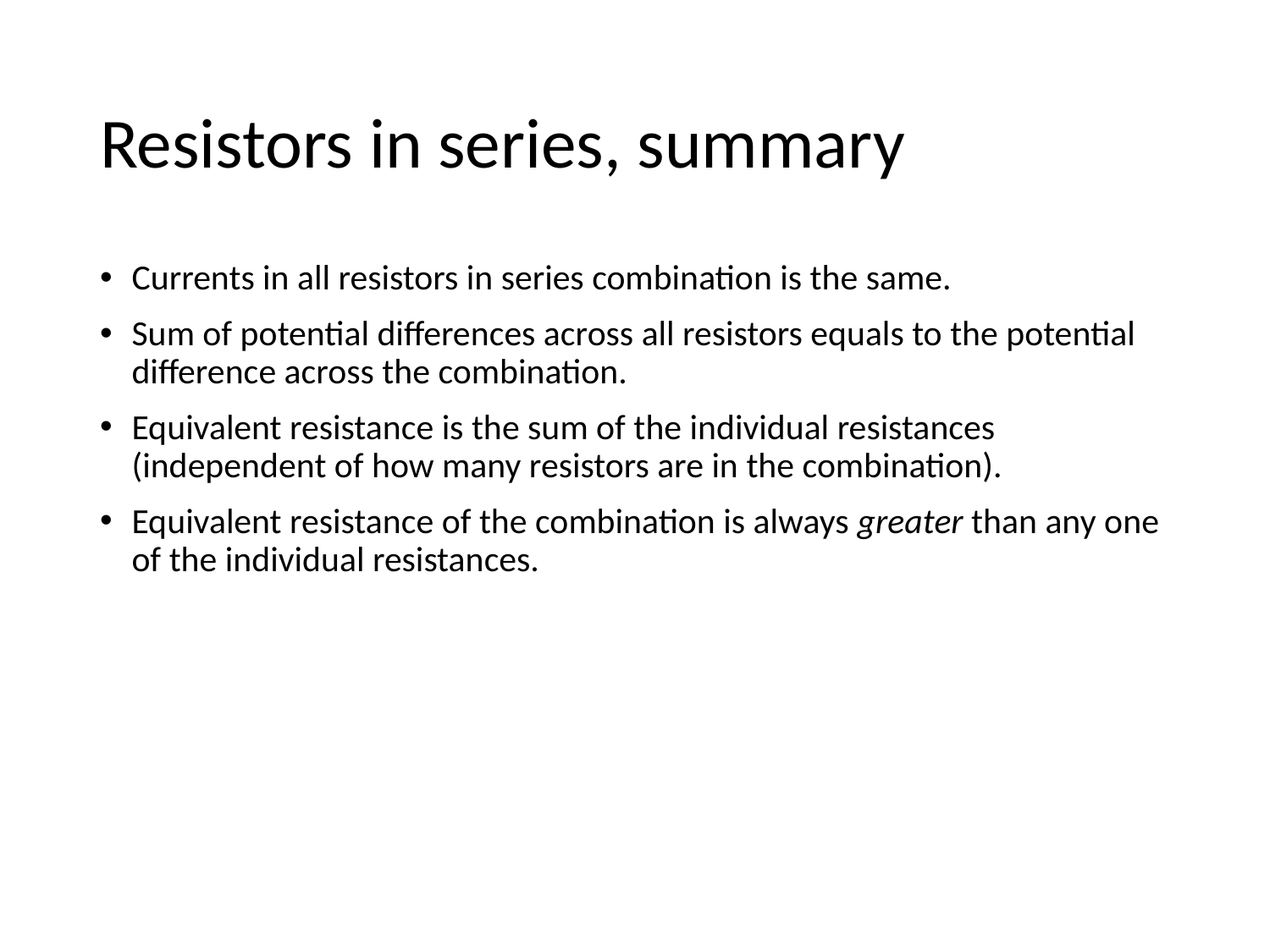

# Resistors in series, summary
Currents in all resistors in series combination is the same.
Sum of potential differences across all resistors equals to the potential difference across the combination.
Equivalent resistance is the sum of the individual resistances (independent of how many resistors are in the combination).
Equivalent resistance of the combination is always greater than any one of the individual resistances.